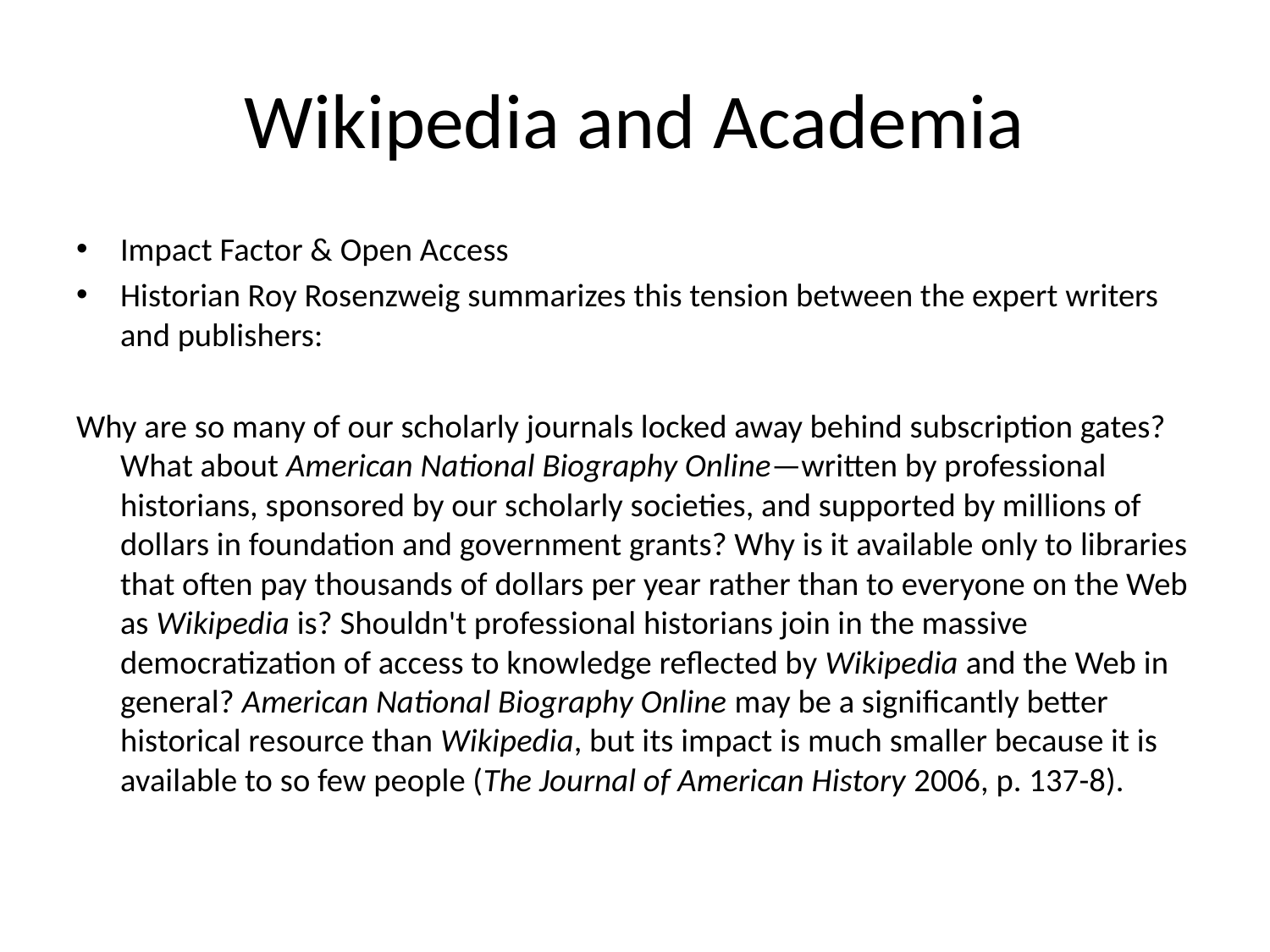

# Wikipedia and Academia
Impact Factor & Open Access
Historian Roy Rosenzweig summarizes this tension between the expert writers and publishers:

Why are so many of our scholarly journals locked away behind subscription gates? What about American National Biography Online—written by professional historians, sponsored by our scholarly societies, and supported by millions of dollars in foundation and government grants? Why is it available only to libraries that often pay thousands of dollars per year rather than to everyone on the Web as Wikipedia is? Shouldn't professional historians join in the massive democratization of access to knowledge reflected by Wikipedia and the Web in general? American National Biography Online may be a significantly better historical resource than Wikipedia, but its impact is much smaller because it is available to so few people (The Journal of American History 2006, p. 137-8).